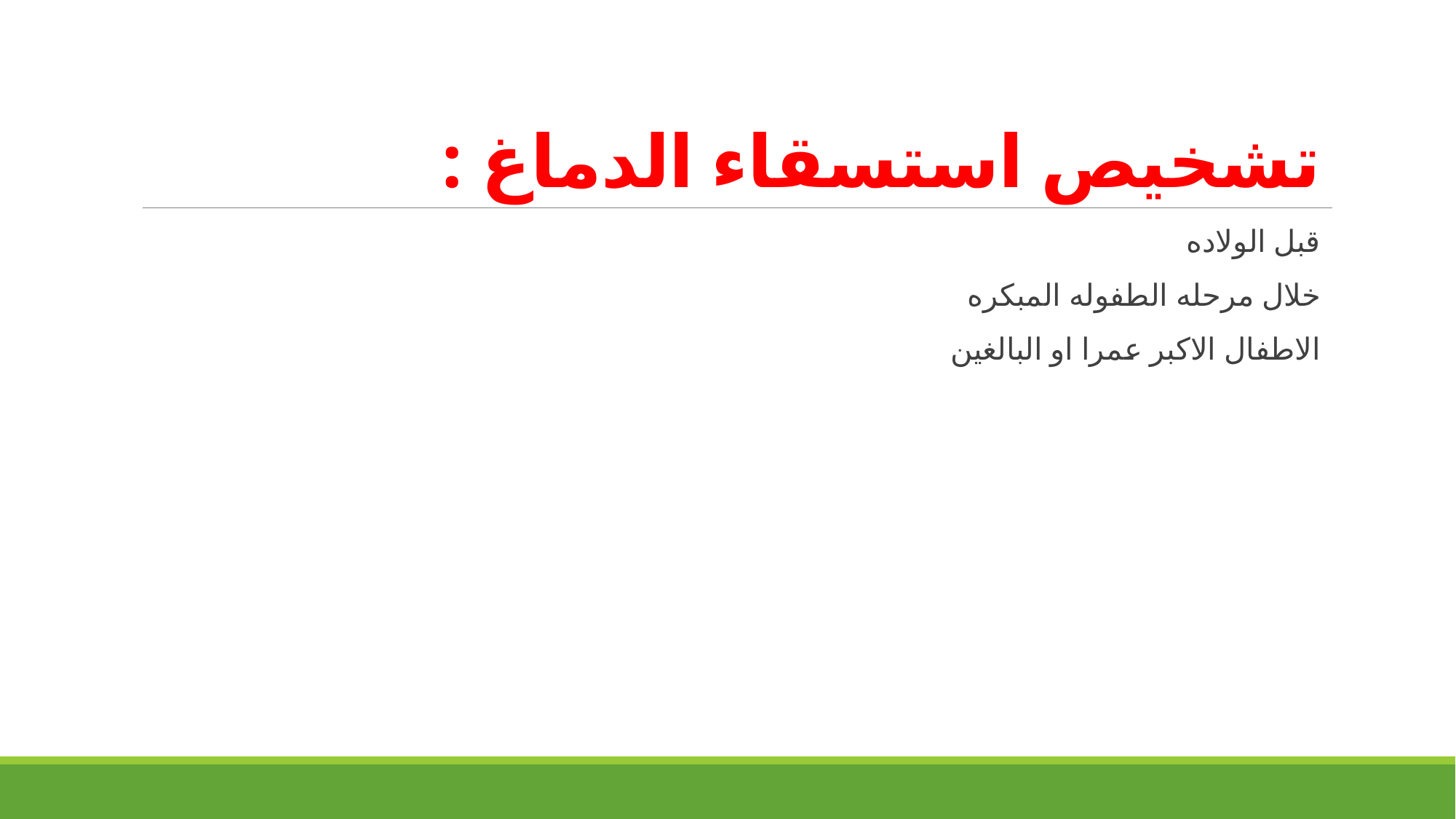

# تشخيص استسقاء الدماغ :
قبل الولاده
خلال مرحله الطفوله المبكره
الاطفال الاكبر عمرا او البالغين